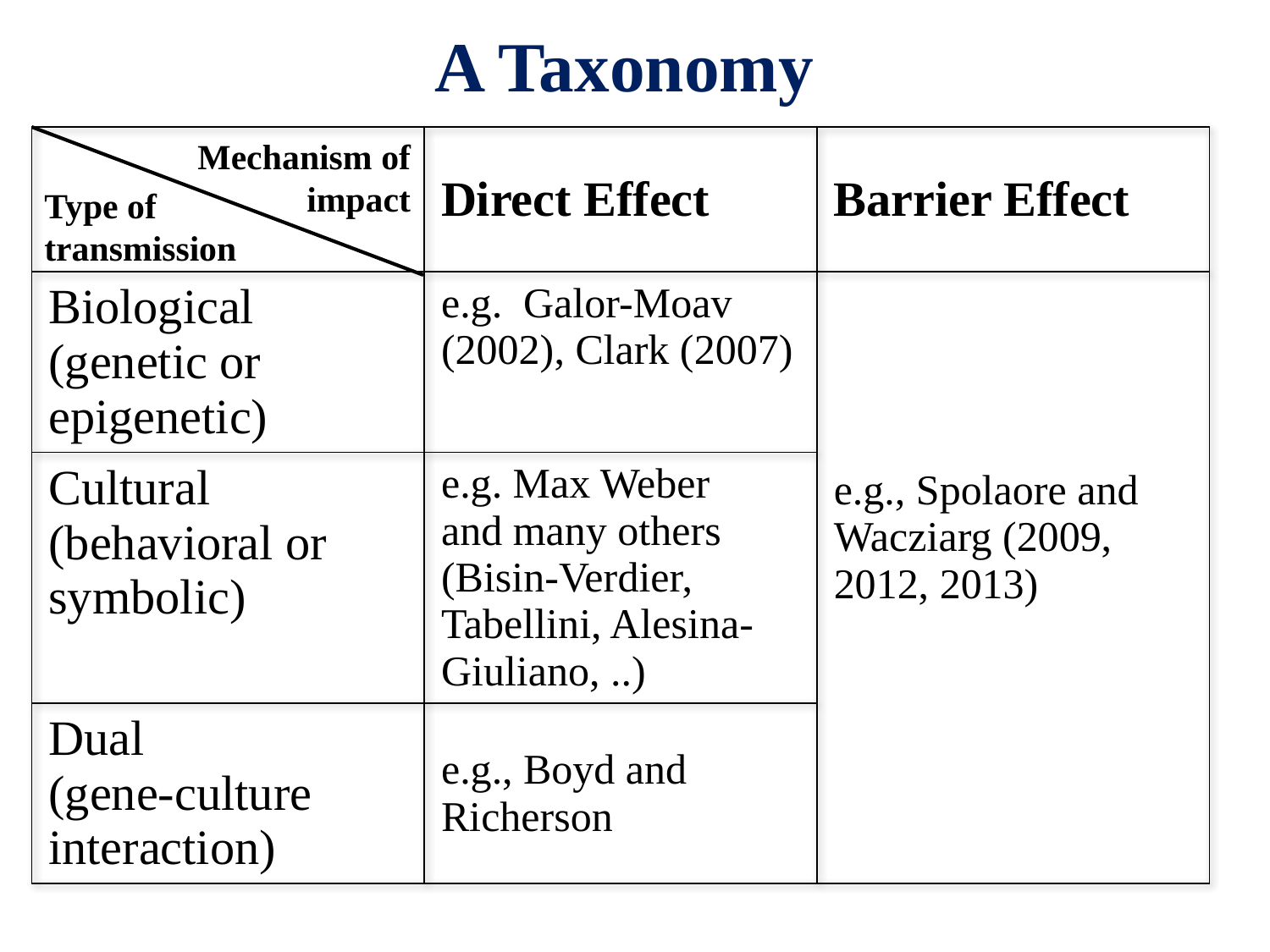

# A Taxonomy
|  | Direct Effect | Barrier Effect |
| --- | --- | --- |
| Biological (genetic or epigenetic) | e.g. Galor-Moav (2002), Clark (2007) | e.g., Spolaore and Wacziarg (2009, 2012, 2013) |
| Cultural (behavioral or symbolic) | e.g. Max Weber and many others (Bisin-Verdier, Tabellini, Alesina-Giuliano, ..) |  |
| Dual (gene-culture interaction) | e.g., Boyd and Richerson |  |
Mechanism of impact
Type of transmission